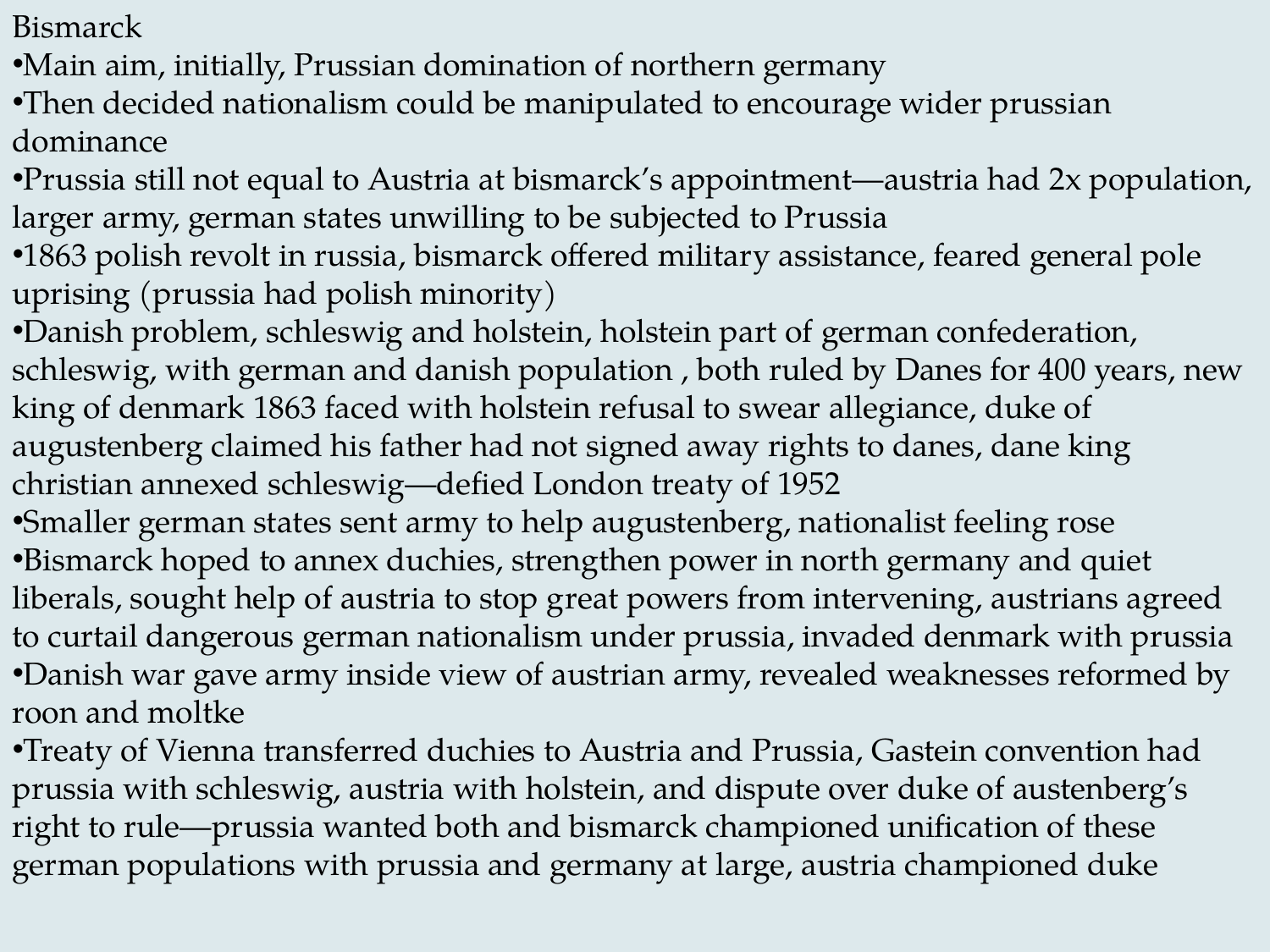

Bismarck
Main aim, initially, Prussian domination of northern germany
Then decided nationalism could be manipulated to encourage wider prussian dominance
Prussia still not equal to Austria at bismarck’s appointment—austria had 2x population, larger army, german states unwilling to be subjected to Prussia
1863 polish revolt in russia, bismarck offered military assistance, feared general pole uprising (prussia had polish minority)
Danish problem, schleswig and holstein, holstein part of german confederation, schleswig, with german and danish population , both ruled by Danes for 400 years, new king of denmark 1863 faced with holstein refusal to swear allegiance, duke of augustenberg claimed his father had not signed away rights to danes, dane king christian annexed schleswig—defied London treaty of 1952
Smaller german states sent army to help augustenberg, nationalist feeling rose
Bismarck hoped to annex duchies, strengthen power in north germany and quiet liberals, sought help of austria to stop great powers from intervening, austrians agreed to curtail dangerous german nationalism under prussia, invaded denmark with prussia
Danish war gave army inside view of austrian army, revealed weaknesses reformed by roon and moltke
Treaty of Vienna transferred duchies to Austria and Prussia, Gastein convention had prussia with schleswig, austria with holstein, and dispute over duke of austenberg’s right to rule—prussia wanted both and bismarck championed unification of these german populations with prussia and germany at large, austria championed duke